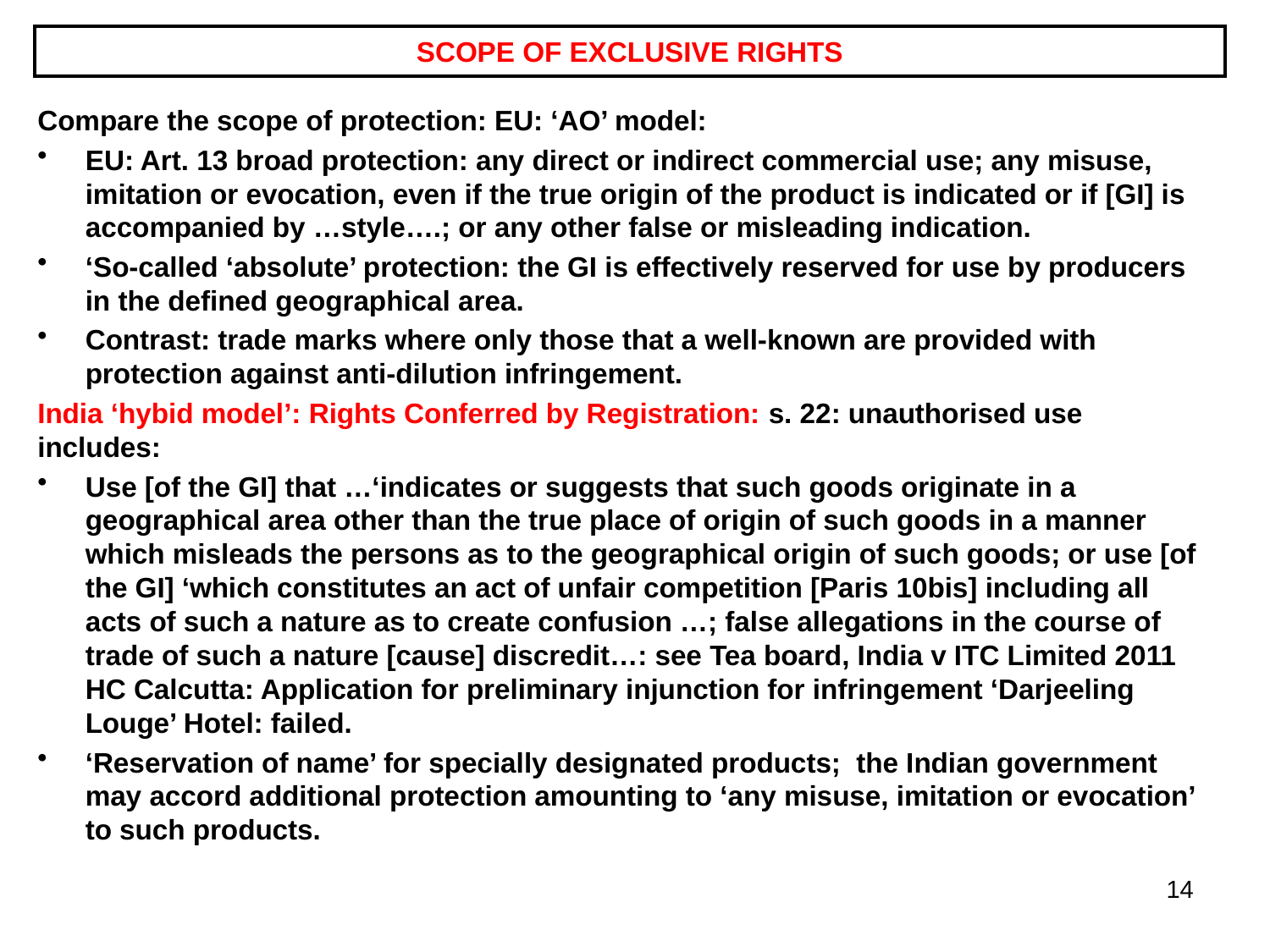

# SCOPE OF EXCLUSIVE RIGHTS
Compare the scope of protection: EU: ‘AO’ model:
EU: Art. 13 broad protection: any direct or indirect commercial use; any misuse, imitation or evocation, even if the true origin of the product is indicated or if [GI] is accompanied by …style….; or any other false or misleading indication.
‘So-called ‘absolute’ protection: the GI is effectively reserved for use by producers in the defined geographical area.
Contrast: trade marks where only those that a well-known are provided with protection against anti-dilution infringement.
India ‘hybid model’: Rights Conferred by Registration: s. 22: unauthorised use includes:
Use [of the GI] that …‘indicates or suggests that such goods originate in a geographical area other than the true place of origin of such goods in a manner which misleads the persons as to the geographical origin of such goods; or use [of the GI] ‘which constitutes an act of unfair competition [Paris 10bis] including all acts of such a nature as to create confusion …; false allegations in the course of trade of such a nature [cause] discredit…: see Tea board, India v ITC Limited 2011 HC Calcutta: Application for preliminary injunction for infringement ‘Darjeeling Louge’ Hotel: failed.
‘Reservation of name’ for specially designated products;  the Indian government may accord additional protection amounting to ‘any misuse, imitation or evocation’ to such products.

14